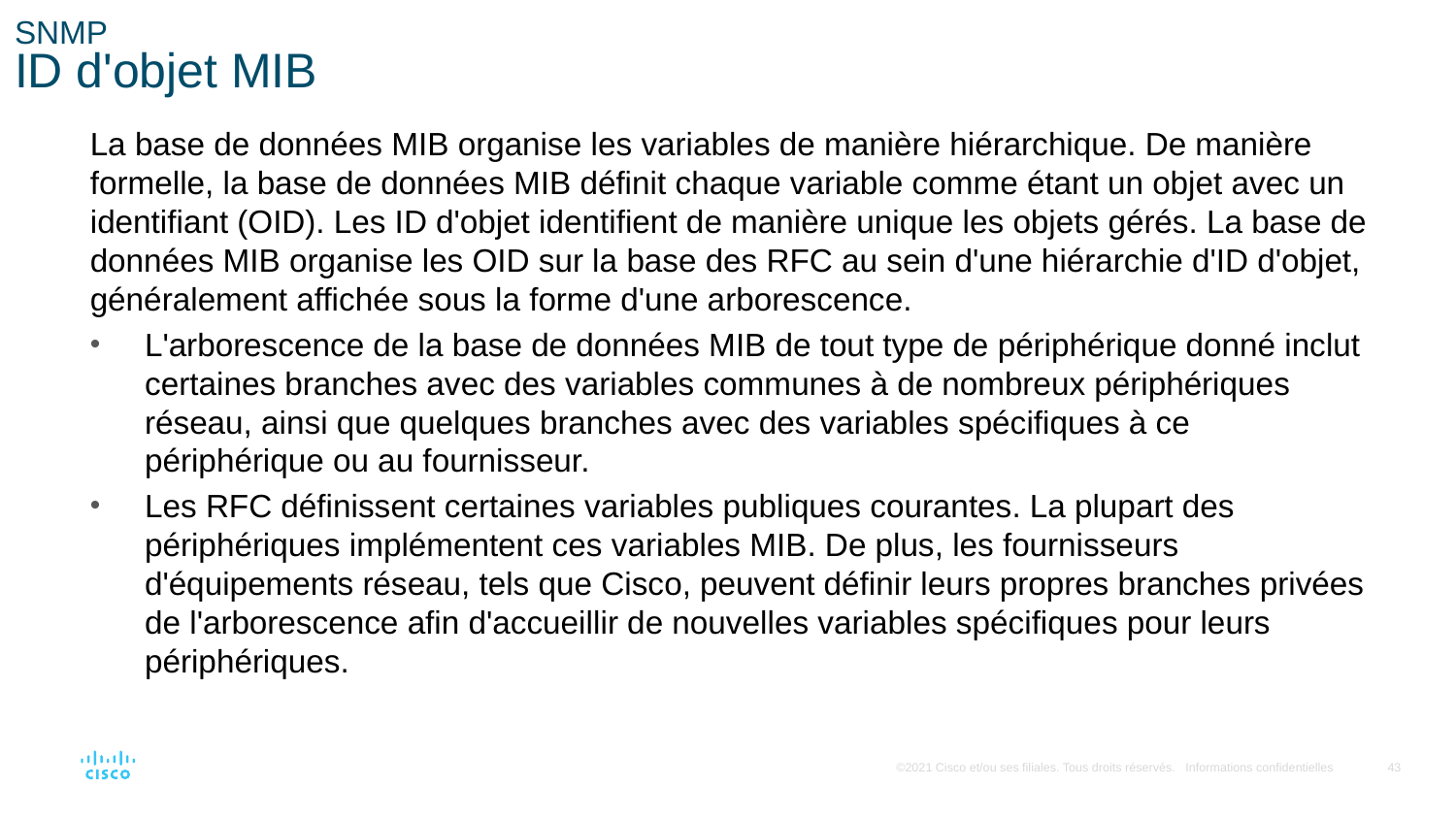

# SNMP ID d'objet MIB
La base de données MIB organise les variables de manière hiérarchique. De manière formelle, la base de données MIB définit chaque variable comme étant un objet avec un identifiant (OID). Les ID d'objet identifient de manière unique les objets gérés. La base de données MIB organise les OID sur la base des RFC au sein d'une hiérarchie d'ID d'objet, généralement affichée sous la forme d'une arborescence.
L'arborescence de la base de données MIB de tout type de périphérique donné inclut certaines branches avec des variables communes à de nombreux périphériques réseau, ainsi que quelques branches avec des variables spécifiques à ce périphérique ou au fournisseur.
Les RFC définissent certaines variables publiques courantes. La plupart des périphériques implémentent ces variables MIB. De plus, les fournisseurs d'équipements réseau, tels que Cisco, peuvent définir leurs propres branches privées de l'arborescence afin d'accueillir de nouvelles variables spécifiques pour leurs périphériques.